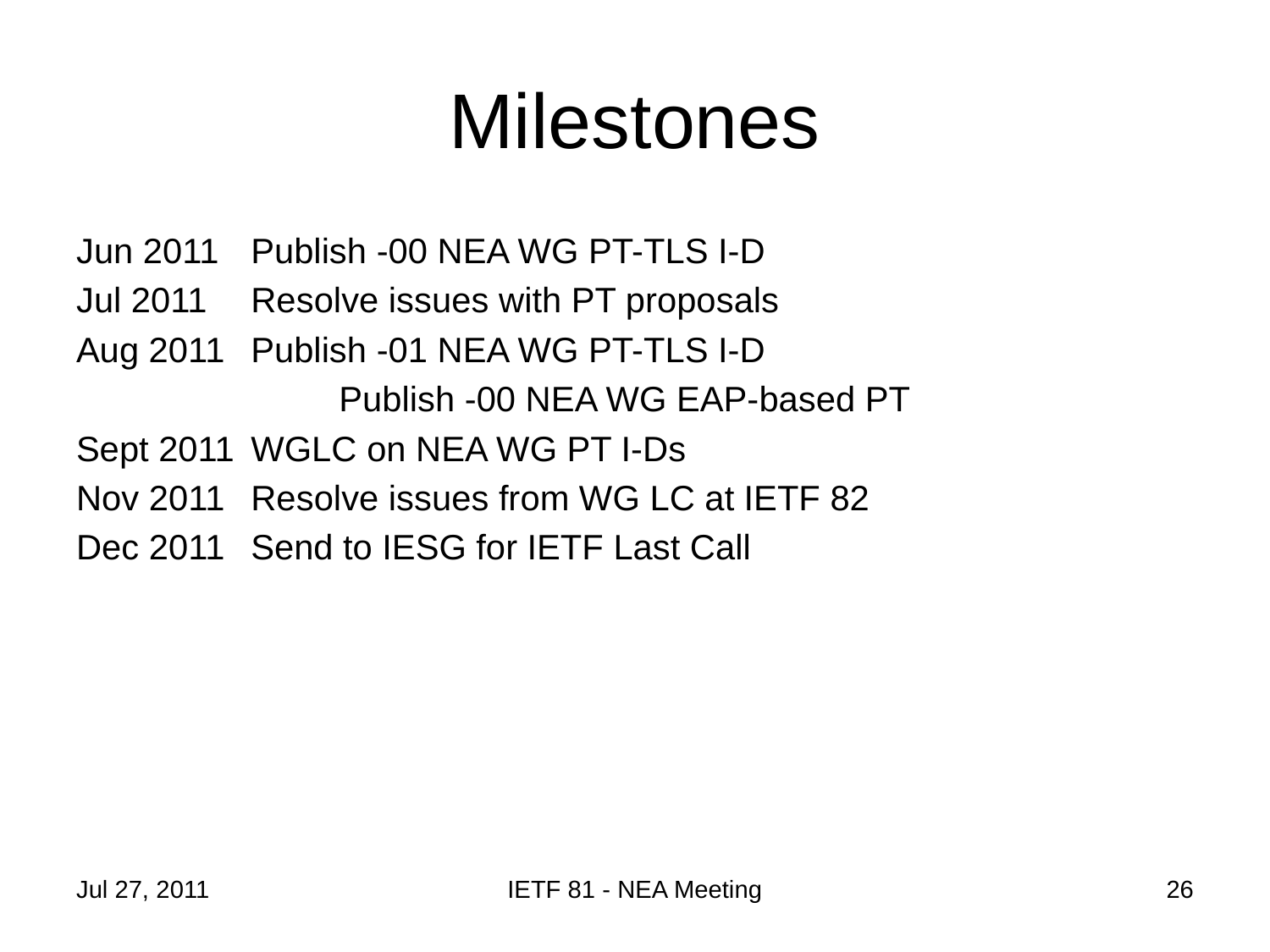

# Milestones
Jun 2011	Publish -00 NEA WG PT-TLS I-D
Jul 2011	Resolve issues with PT proposals
Aug 2011 	Publish -01 NEA WG PT-TLS I-D
                           Publish -00 NEA WG EAP-based PT
Sept 2011	WGLC on NEA WG PT I-Ds
Nov 2011	Resolve issues from WG LC at IETF 82
Dec 2011	Send to IESG for IETF Last Call
Jul 27, 2011
IETF 81 - NEA Meeting
26